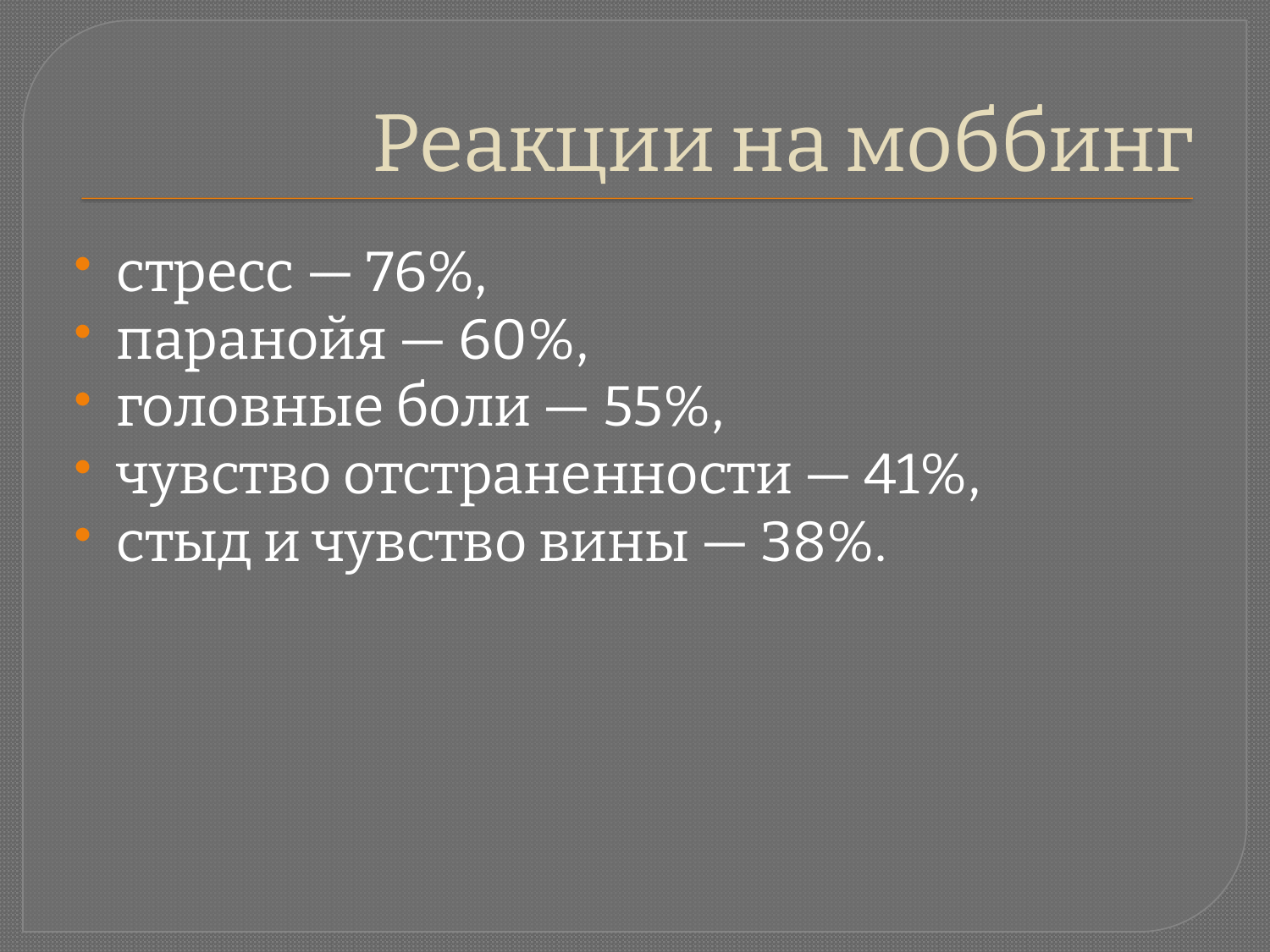

# Реакции на моббинг
стресс — 76%,
паранойя — 60%,
головные боли — 55%,
чувство отстраненности — 41%,
стыд и чувство вины — 38%.